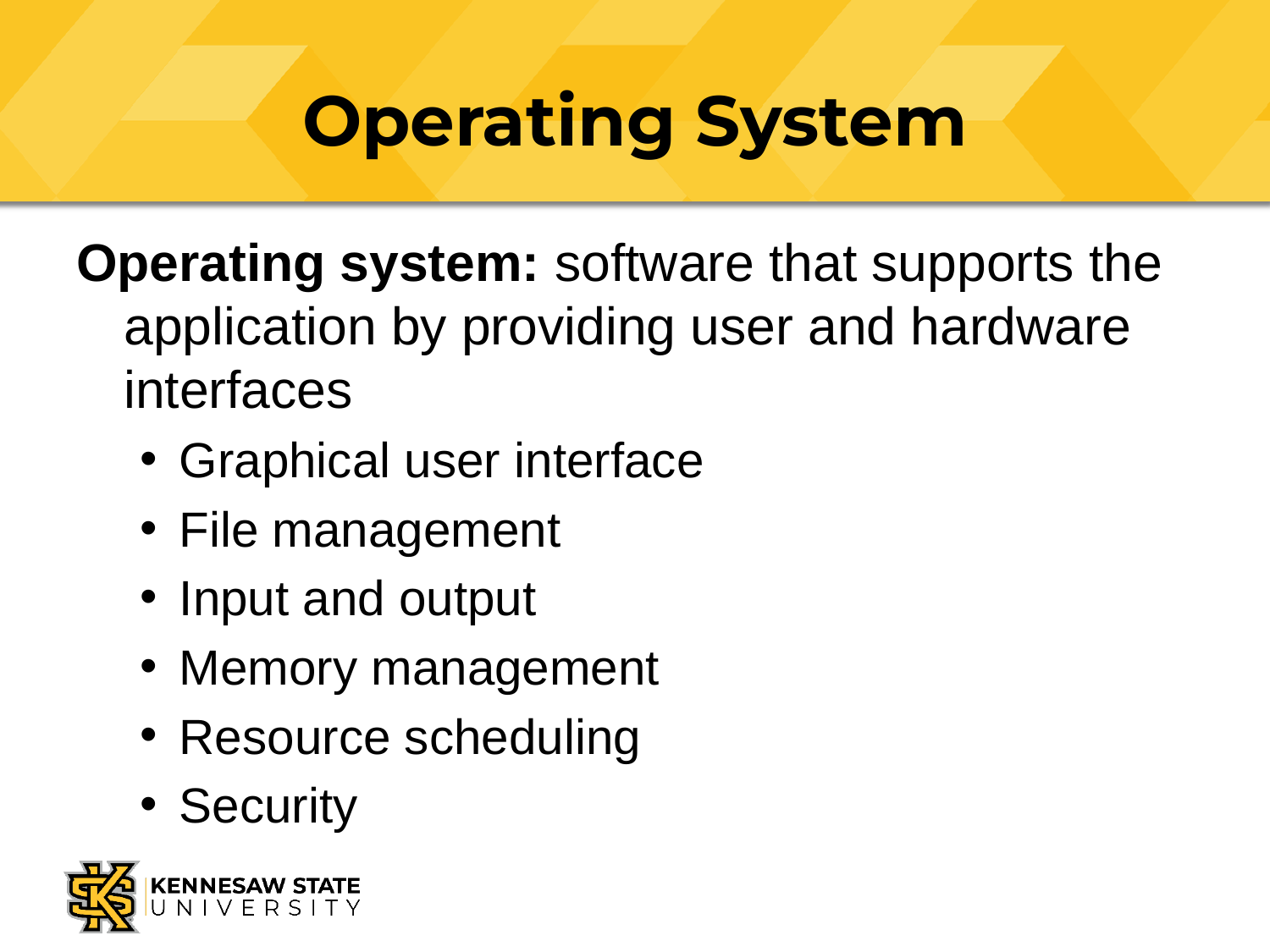

# Operating System
Operating system: software that supports the application by providing user and hardware interfaces
Graphical user interface
File management
Input and output
Memory management
Resource scheduling
Security